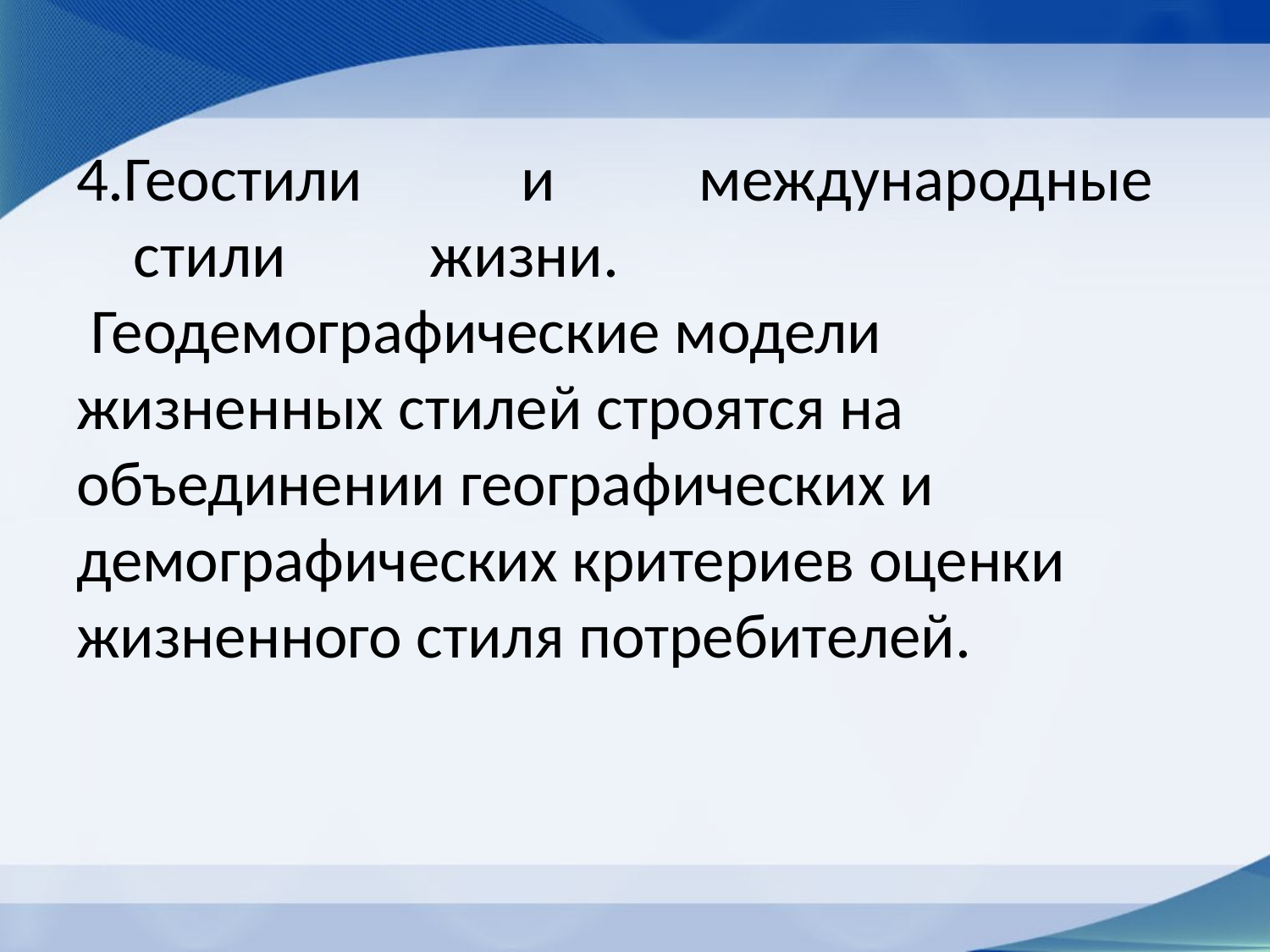

# 4.Геостили           и          международные     стили          жизни. Геодемографические модели жизненных стилей строятся на объединении географических и демографических критериев оценки жизненного стиля потребителей.